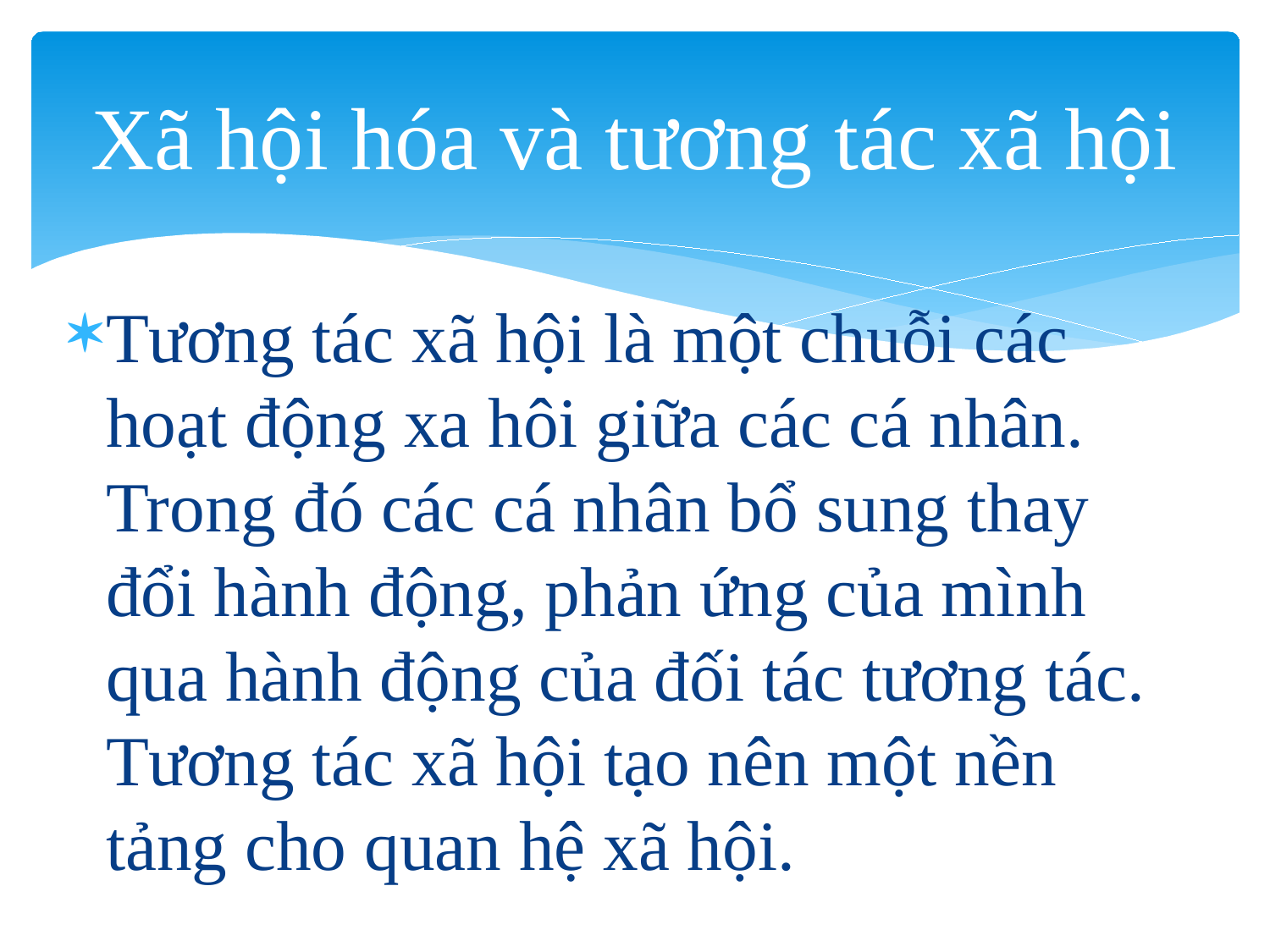

# Xã hội hóa và tương tác xã hội
Tương tác xã hội là một chuỗi các hoạt động xa hôi giữa các cá nhân. Trong đó các cá nhân bổ sung thay đổi hành động, phản ứng của mình qua hành động của đối tác tương tác. Tương tác xã hội tạo nên một nền tảng cho quan hệ xã hội.